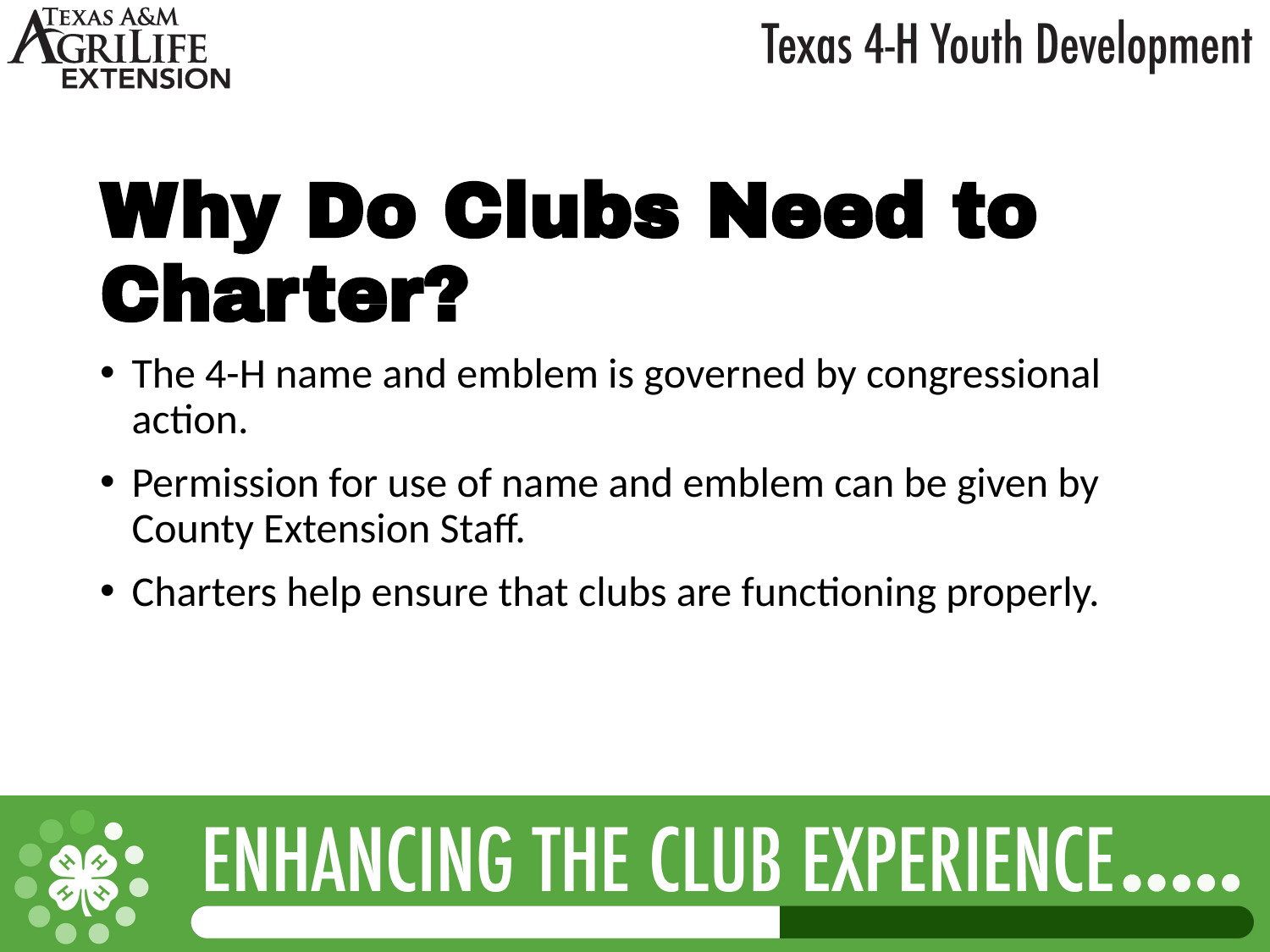

# Why Do Clubs Need to Charter?
The 4-H name and emblem is governed by congressional action.
Permission for use of name and emblem can be given by County Extension Staff.
Charters help ensure that clubs are functioning properly.